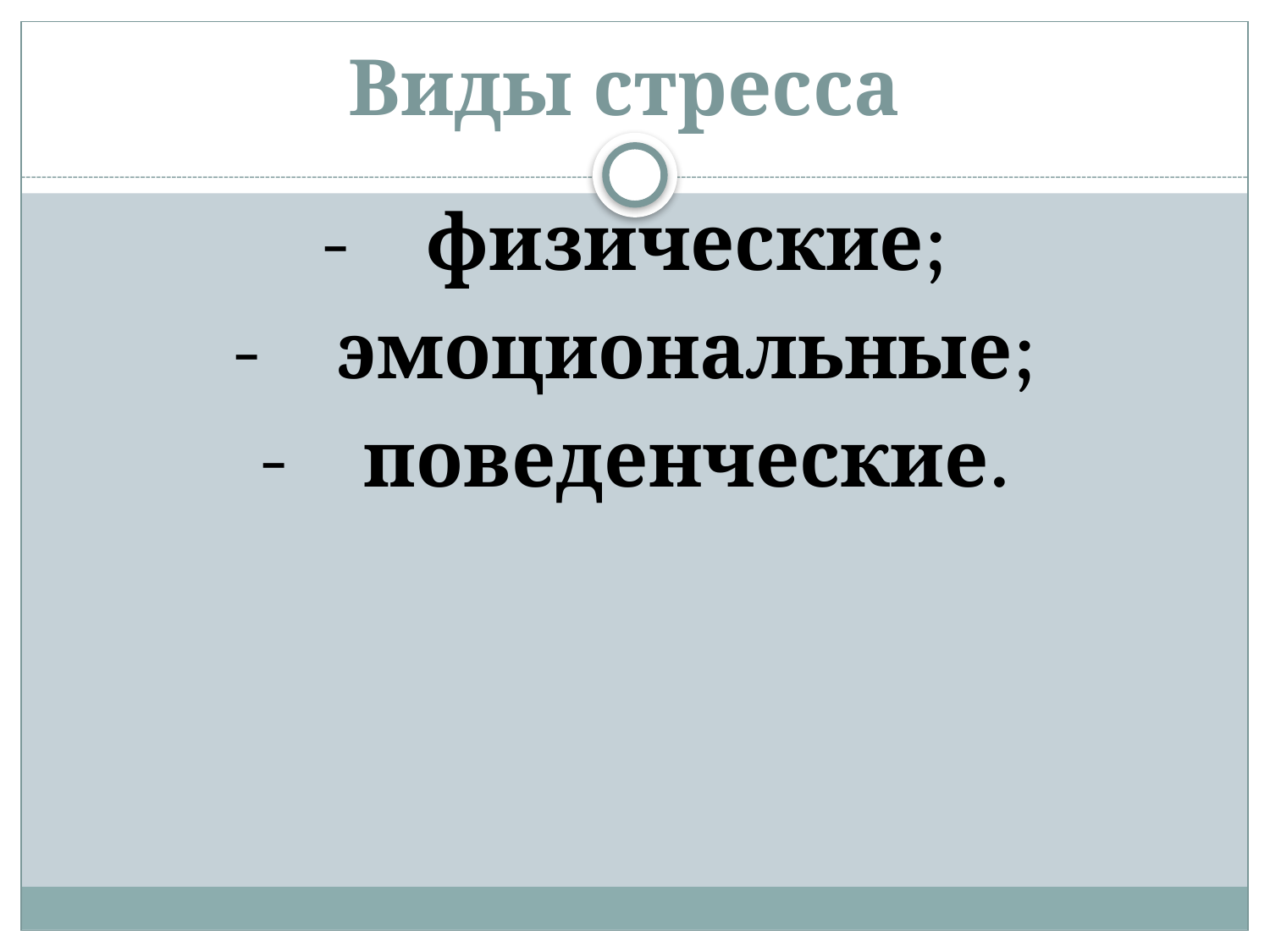

# Виды стресса
-    физические;
-    эмоциональные;
-    поведенческие.